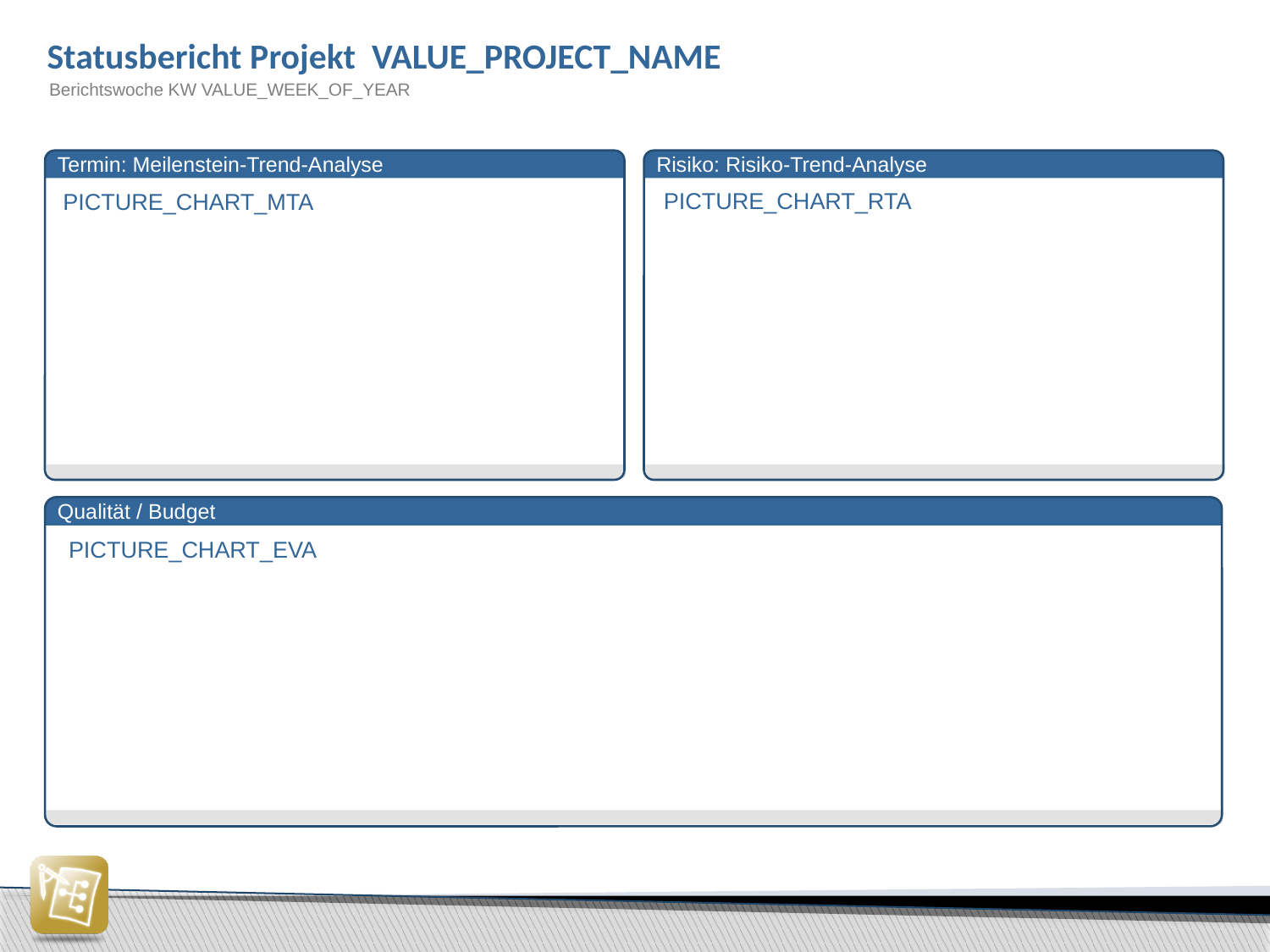

Statusbericht Projekt  VALUE_PROJECT_NAME
 Berichtswoche KW VALUE_WEEK_OF_YEAR

Termin: Meilenstein-Trend-Analyse

Risiko: Risiko-Trend-Analyse

PICTURE_CHART_RTA
PICTURE_CHART_MTA
Qualität / Budget

PICTURE_CHART_EVA